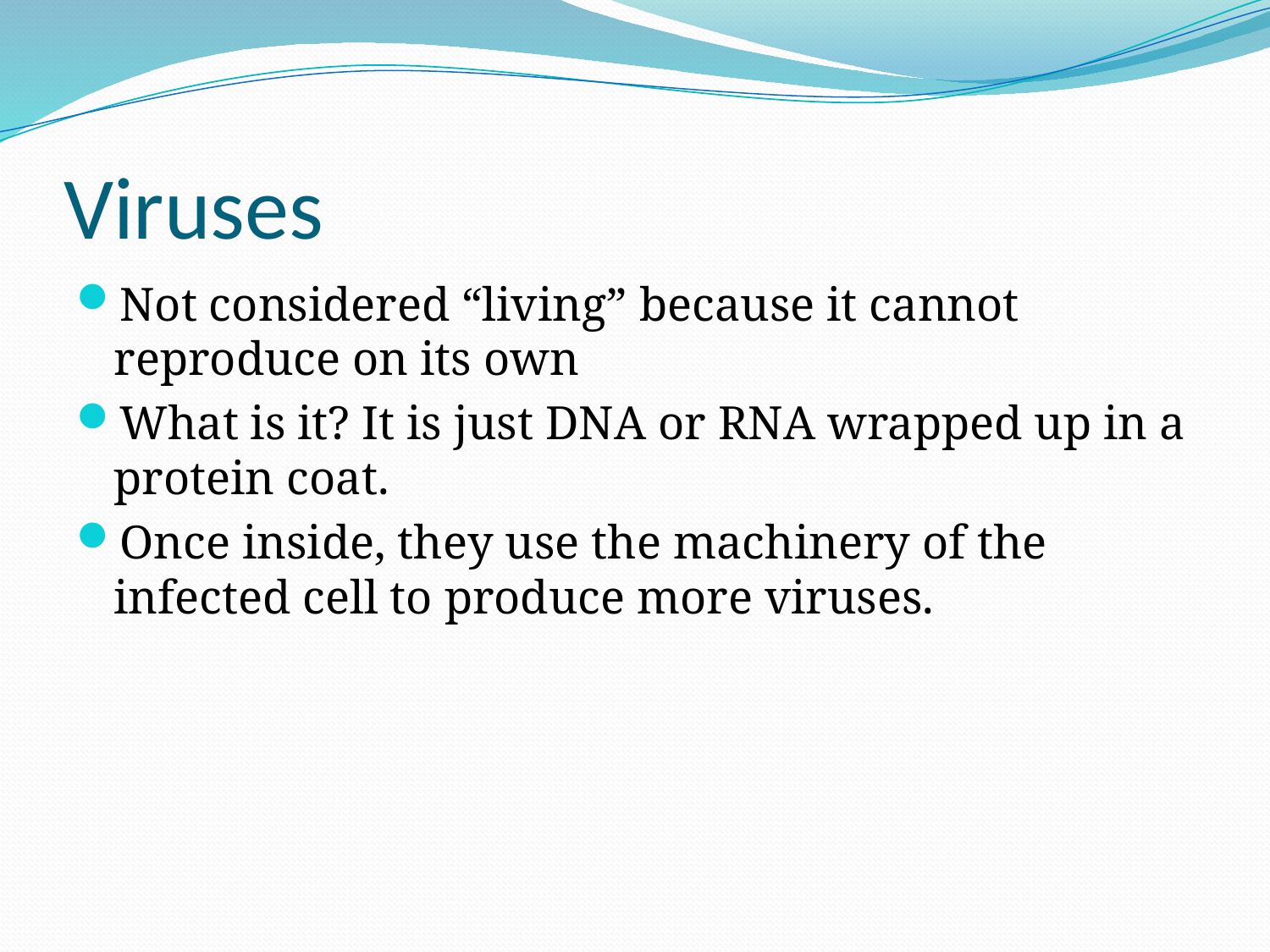

# Viruses
Not considered “living” because it cannot reproduce on its own
What is it? It is just DNA or RNA wrapped up in a protein coat.
Once inside, they use the machinery of the infected cell to produce more viruses.